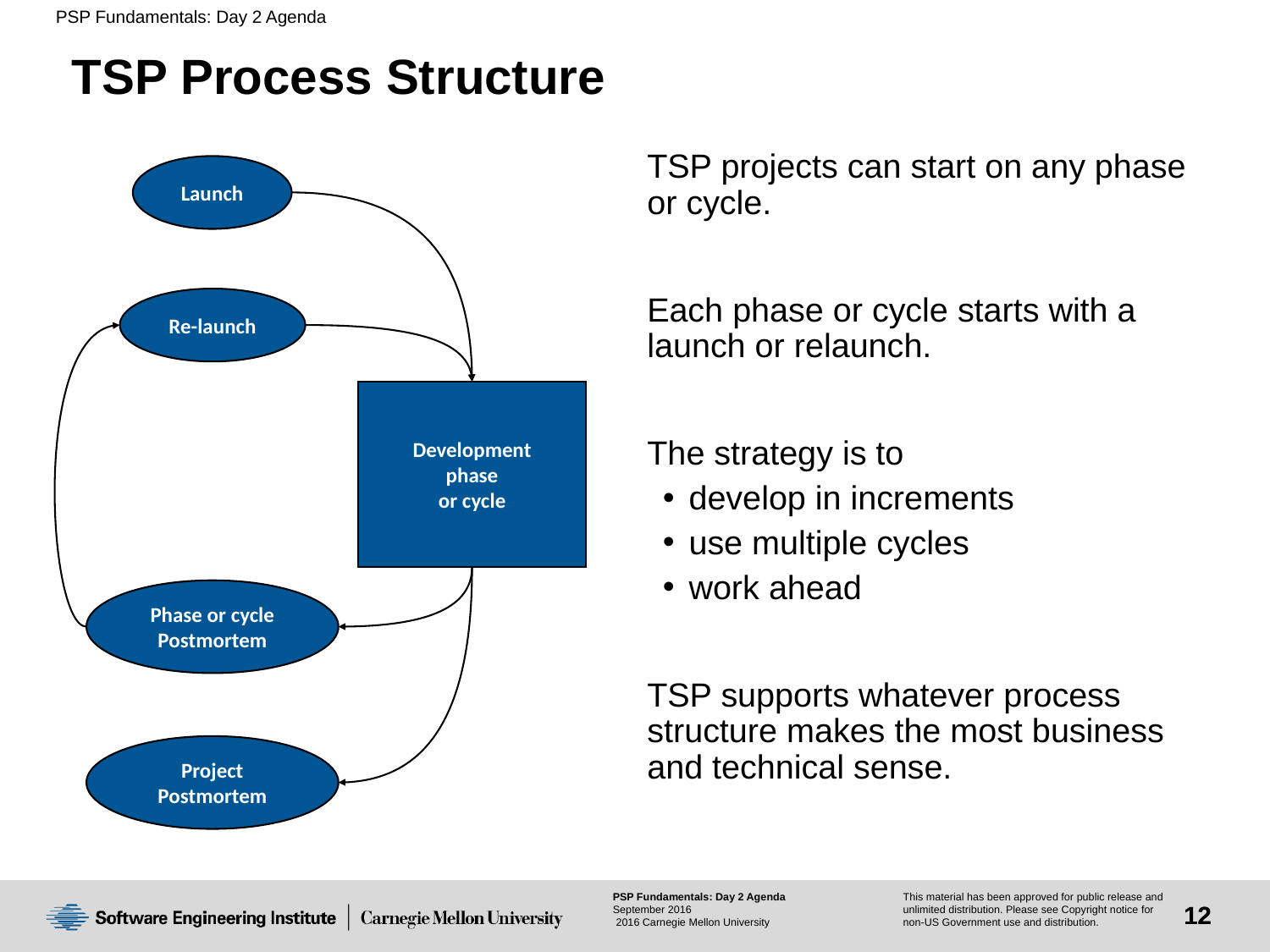

# TSP Process Structure
TSP projects can start on any phase or cycle.

Each phase or cycle starts with a launch or relaunch.

The strategy is to
develop in increments
use multiple cycles
work ahead

TSP supports whatever process structure makes the most business and technical sense.
Launch
Re-launch
Development
phase
or cycle
Phase or cycle
Postmortem
Project
Postmortem